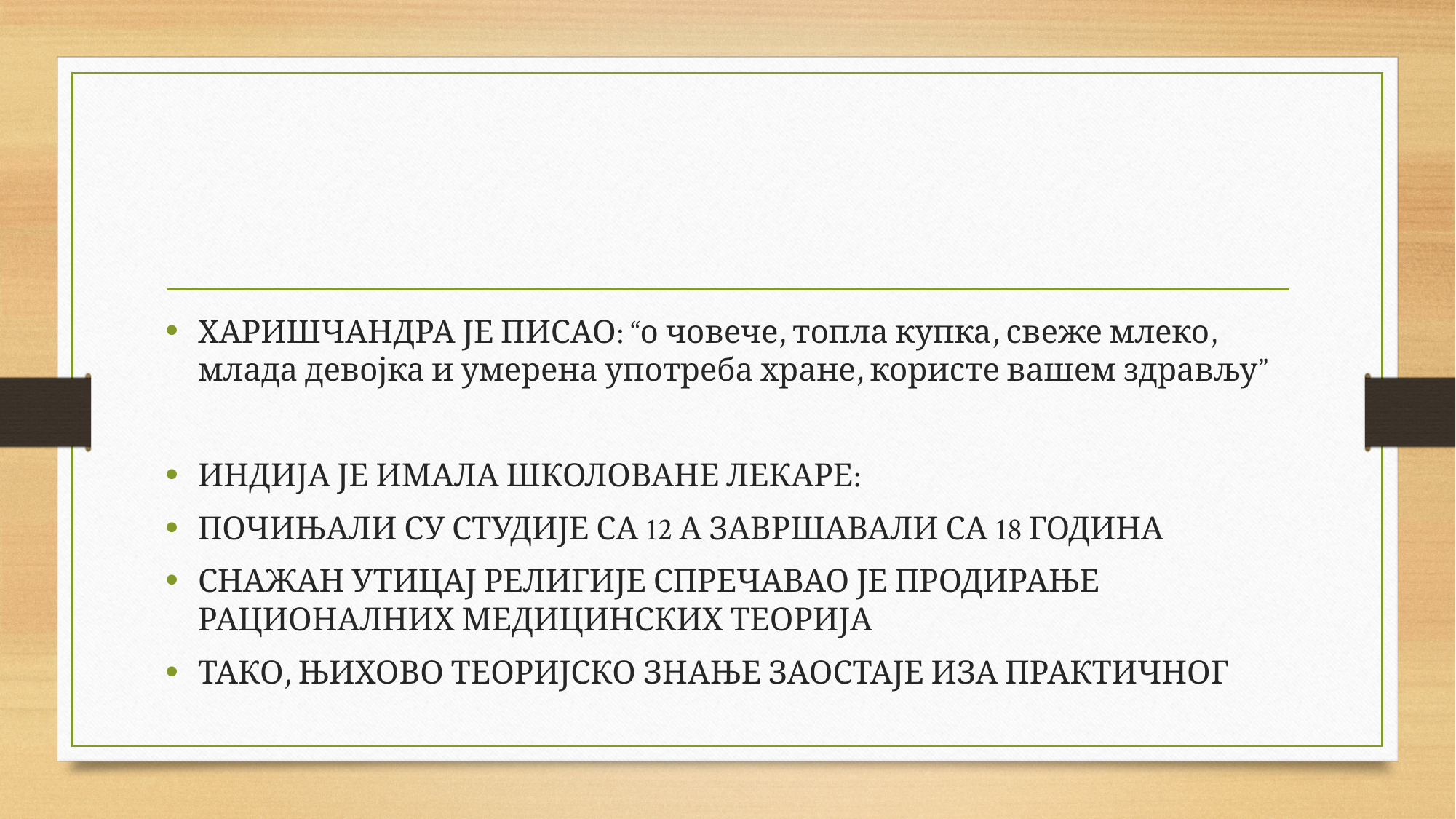

#
ХАРИШЧАНДРА ЈЕ ПИСАО: “о човече, топла купка, свеже млеко, млада девојка и умерена употреба хране, користе вашем здрављу”

ИНДИЈА ЈЕ ИМАЛА ШКОЛОВАНЕ ЛЕКАРЕ:
ПОЧИЊАЛИ СУ СТУДИЈЕ СА 12 А ЗАВРШАВАЛИ СА 18 ГОДИНА
СНАЖАН УТИЦАЈ РЕЛИГИЈЕ СПРЕЧАВАО ЈЕ ПРОДИРАЊЕ РАЦИОНАЛНИХ МЕДИЦИНСКИХ ТЕОРИЈА
ТАКО, ЊИХОВО ТЕОРИЈСКО ЗНАЊЕ ЗАОСТАЈЕ ИЗА ПРАКТИЧНОГ